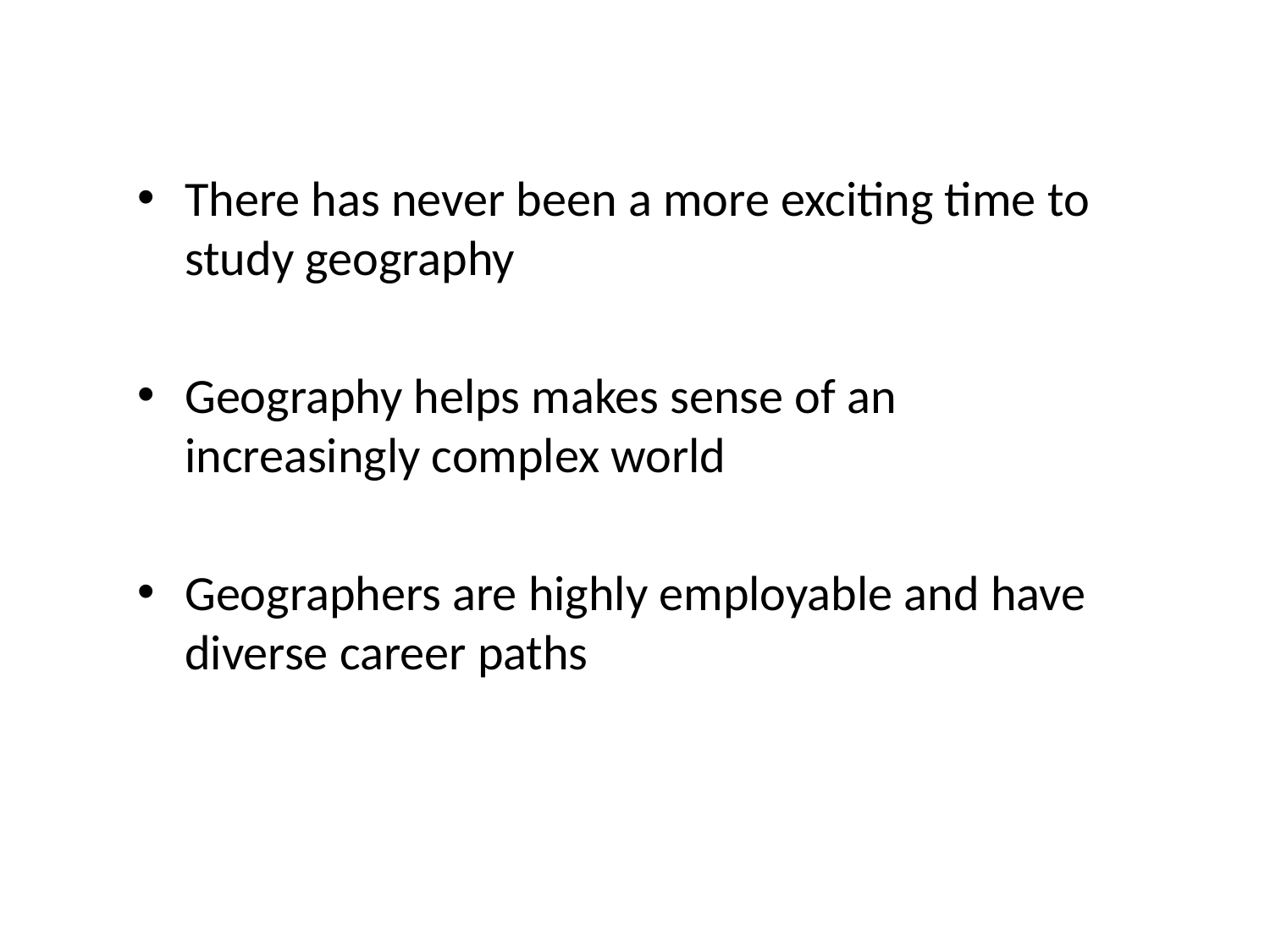

There has never been a more exciting time to study geography

Geography helps makes sense of an increasingly complex world

Geographers are highly employable and have diverse career paths